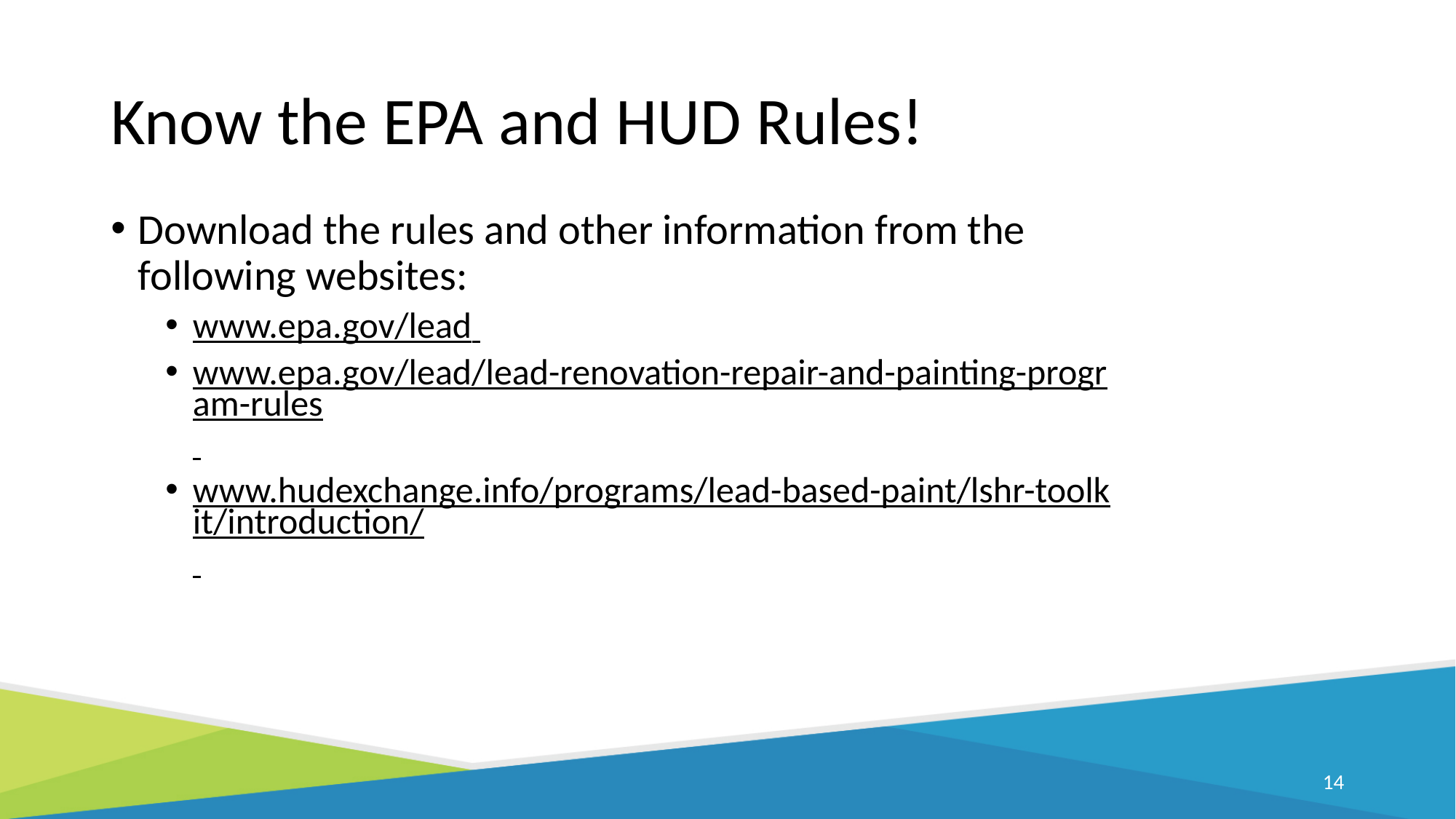

# Know the EPA and HUD Rules!
Download the rules and other information from the following websites:
www.epa.gov/lead
www.epa.gov/lead/lead-renovation-repair-and-painting-program-rules
www.hudexchange.info/programs/lead-based-paint/lshr-toolkit/introduction/

14